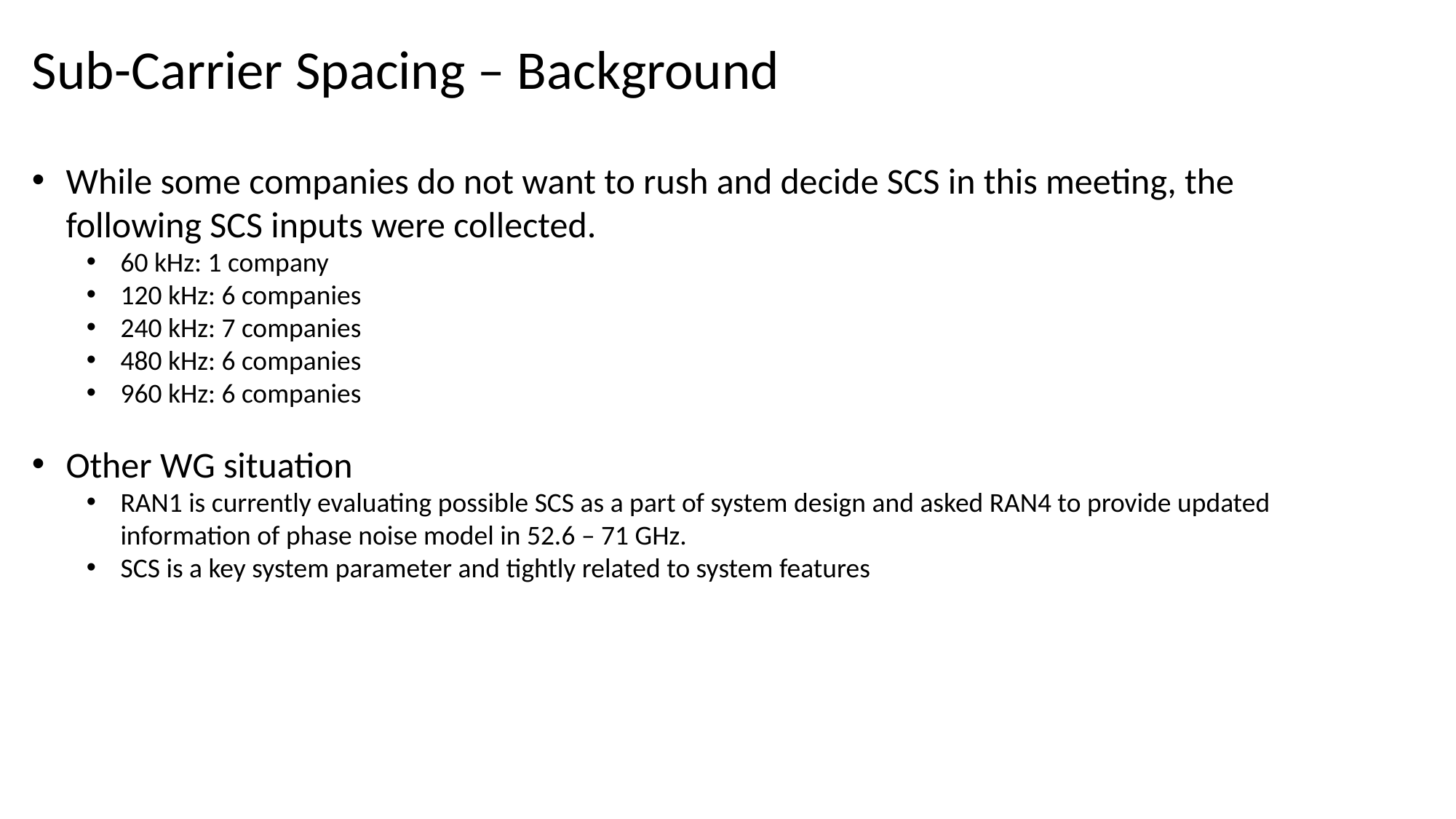

Sub-Carrier Spacing – Background
While some companies do not want to rush and decide SCS in this meeting, the following SCS inputs were collected.
60 kHz: 1 company
120 kHz: 6 companies
240 kHz: 7 companies
480 kHz: 6 companies
960 kHz: 6 companies

Other WG situation
RAN1 is currently evaluating possible SCS as a part of system design and asked RAN4 to provide updated information of phase noise model in 52.6 – 71 GHz.
SCS is a key system parameter and tightly related to system features